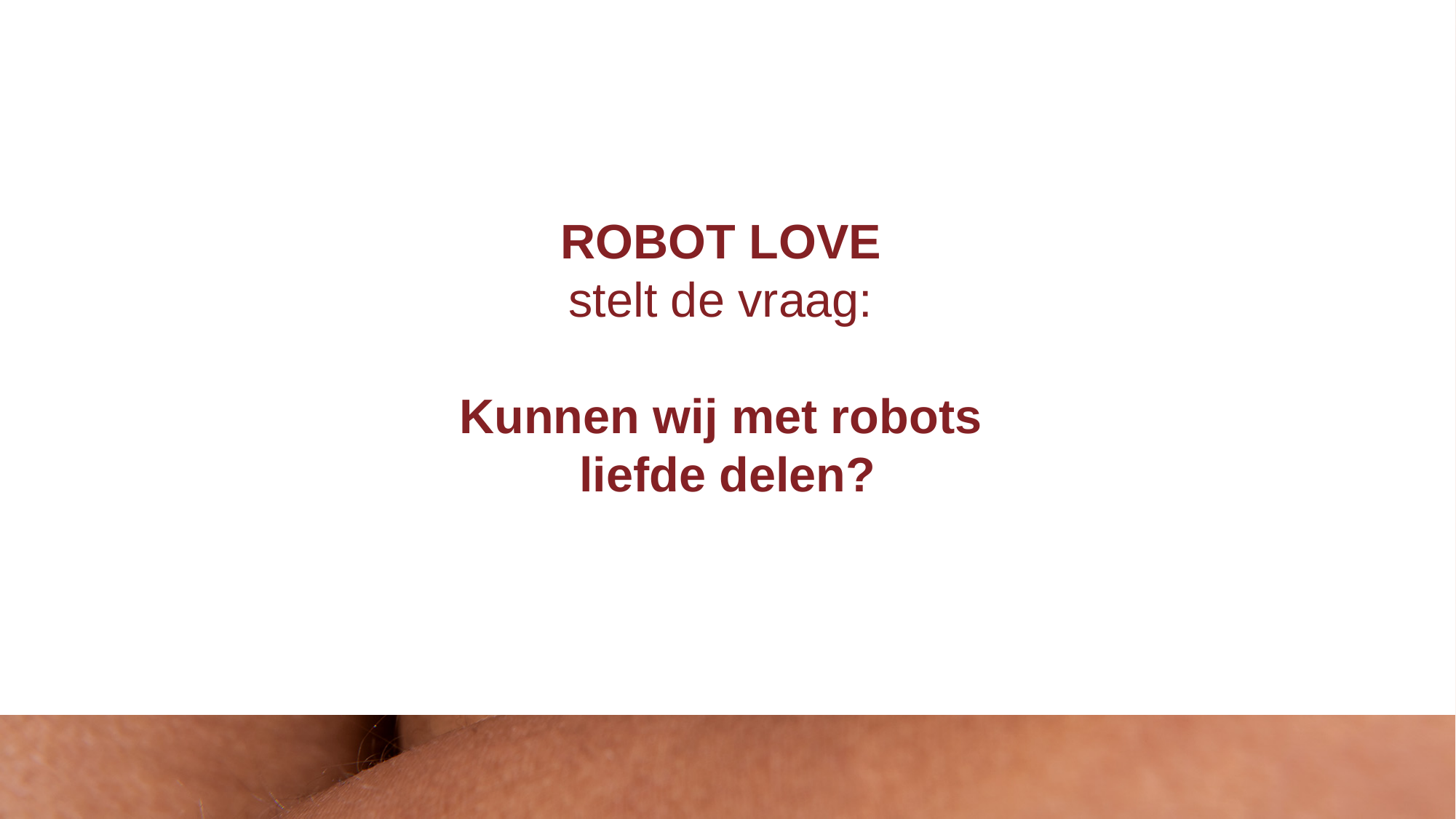

ROBOT LOVE
stelt de vraag:

Kunnen wij met robots
liefde delen?